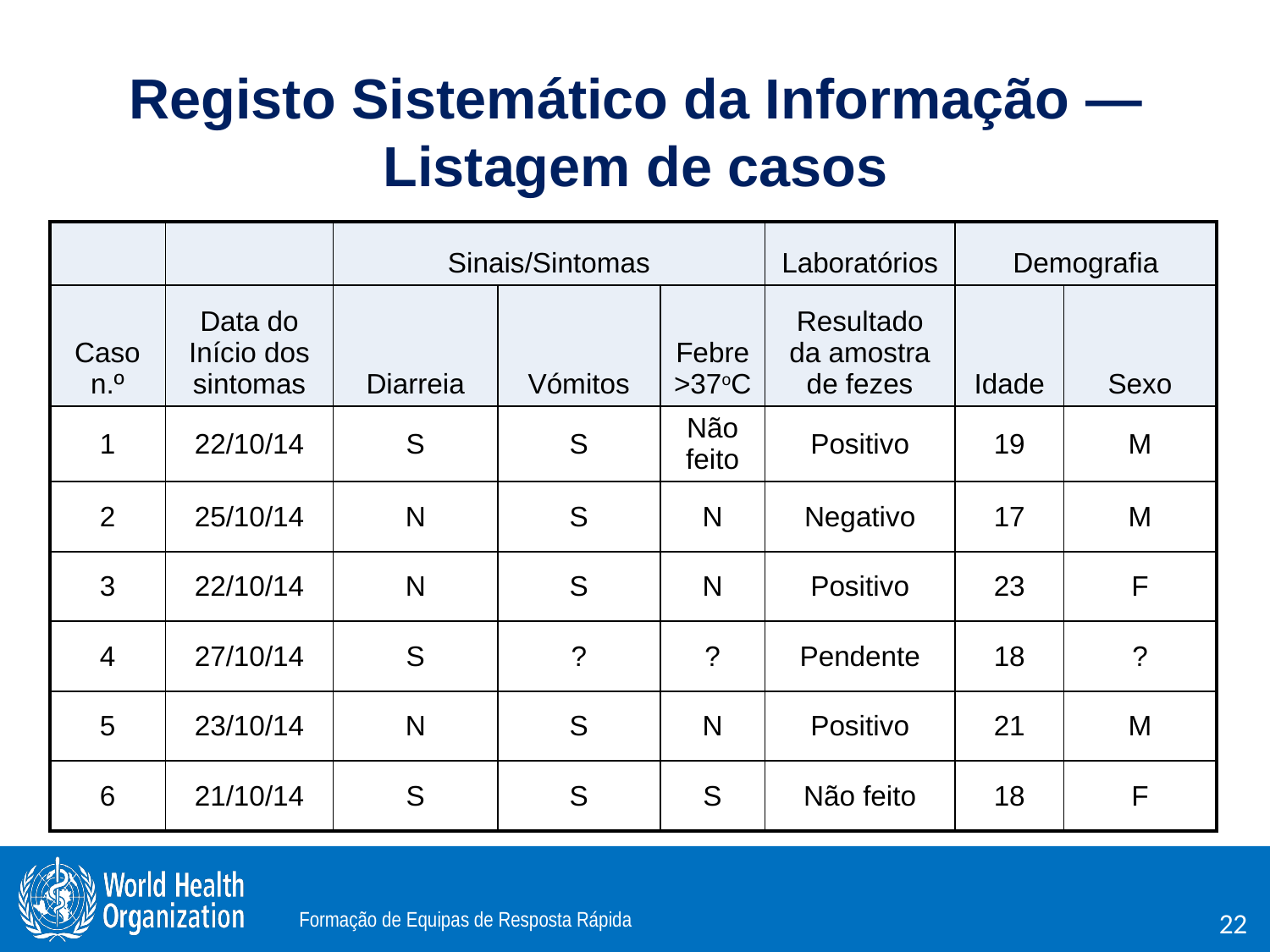

Registo Sistemático da Informação — Listagem de casos
|  |  | Sinais/Sintomas |  |  | Laboratórios | Demografia |  |
| --- | --- | --- | --- | --- | --- | --- | --- |
| Caso n.º | Data do Início dos sintomas | Diarreia | Vómitos | Febre >37oC | Resultado da amostra de fezes | Idade | Sexo |
| 1 | 22/10/14 | S | S | Não feito | Positivo | 19 | M |
| 2 | 25/10/14 | N | S | N | Negativo | 17 | M |
| 3 | 22/10/14 | N | S | N | Positivo | 23 | F |
| 4 | 27/10/14 | S | ? | ? | Pendente | 18 | ? |
| 5 | 23/10/14 | N | S | N | Positivo | 21 | M |
| 6 | 21/10/14 | S | S | S | Não feito | 18 | F |